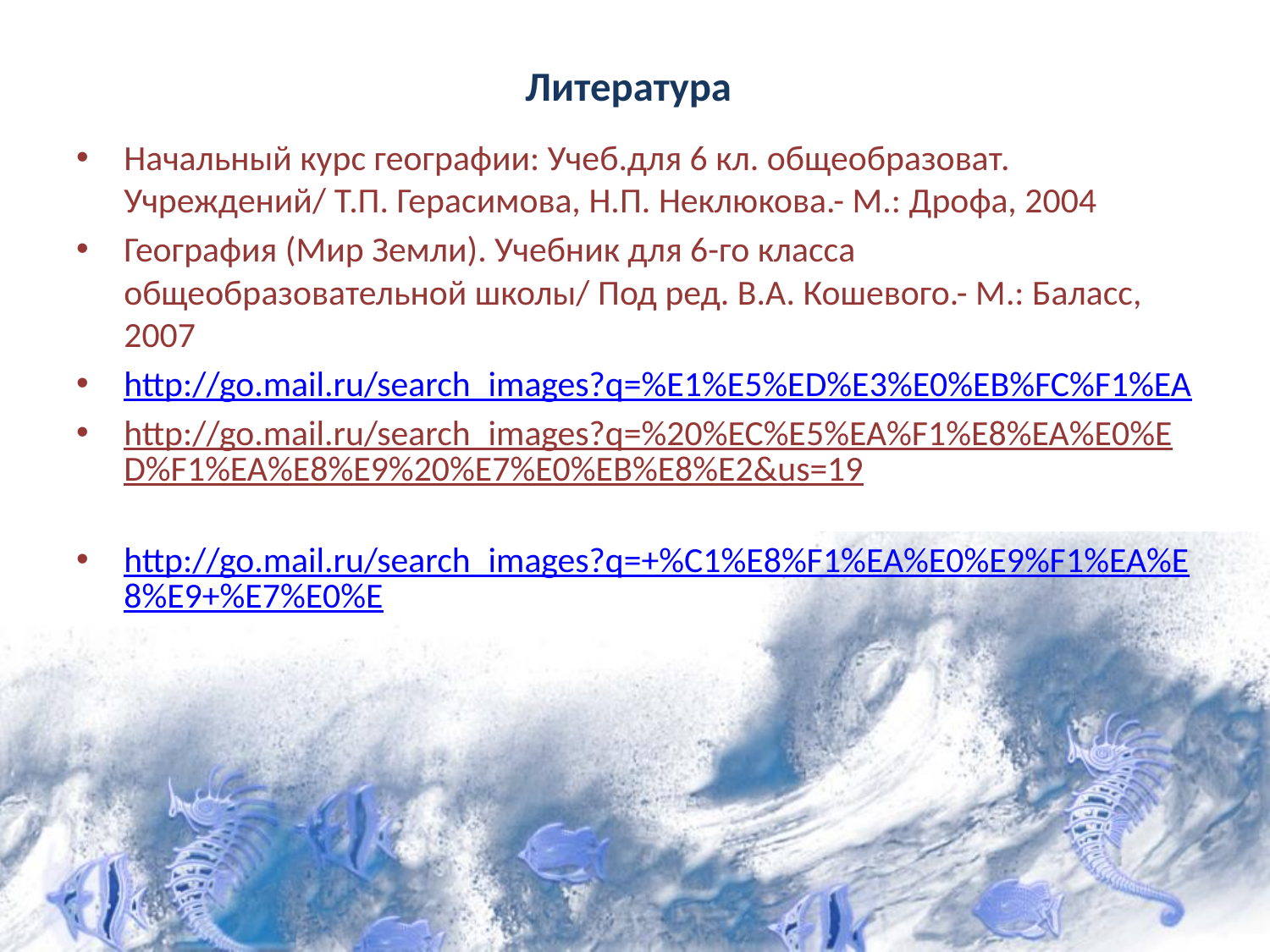

# Литература
Начальный курс географии: Учеб.для 6 кл. общеобразоват. Учреждений/ Т.П. Герасимова, Н.П. Неклюкова.- М.: Дрофа, 2004
География (Мир Земли). Учебник для 6-го класса общеобразовательной школы/ Под ред. В.А. Кошевого.- М.: Баласс, 2007
http://go.mail.ru/search_images?q=%E1%E5%ED%E3%E0%EB%FC%F1%EA
http://go.mail.ru/search_images?q=%20%EC%E5%EA%F1%E8%EA%E0%ED%F1%EA%E8%E9%20%E7%E0%EB%E8%E2&us=19
http://go.mail.ru/search_images?q=+%C1%E8%F1%EA%E0%E9%F1%EA%E8%E9+%E7%E0%E